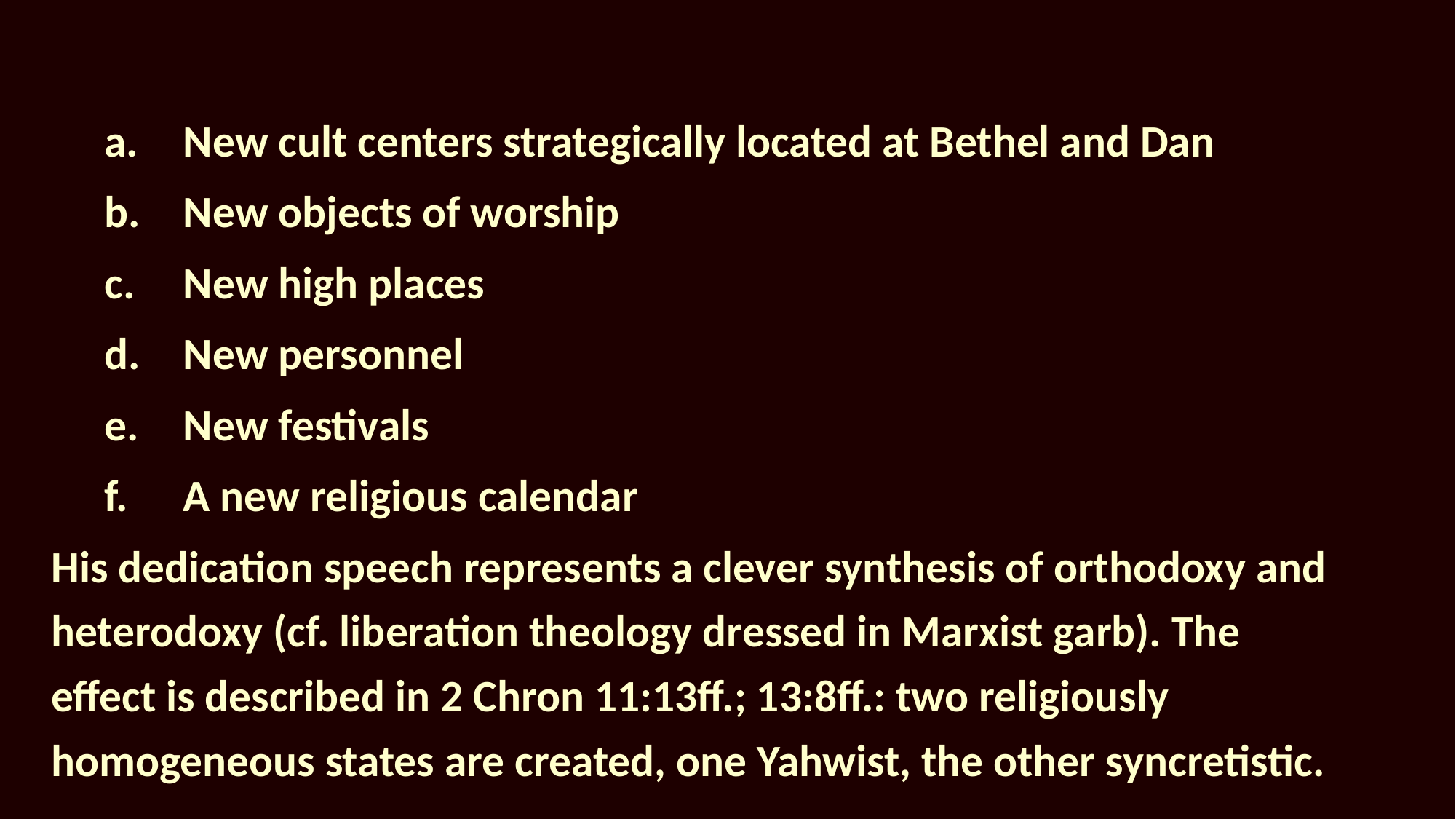

a.	New cult centers strategically located at Bethel and Dan
		b.	New objects of worship
		c.	New high places
		d.	New personnel
		e.	New festivals
		f.		A new religious calendar
His dedication speech represents a clever synthesis of orthodoxy and heterodoxy (cf. liberation theology dressed in Marxist garb). The effect is described in 2 Chron 11:13ff.; 13:8ff.: two religiously homogeneous states are created, one Yahwist, the other syncretistic.